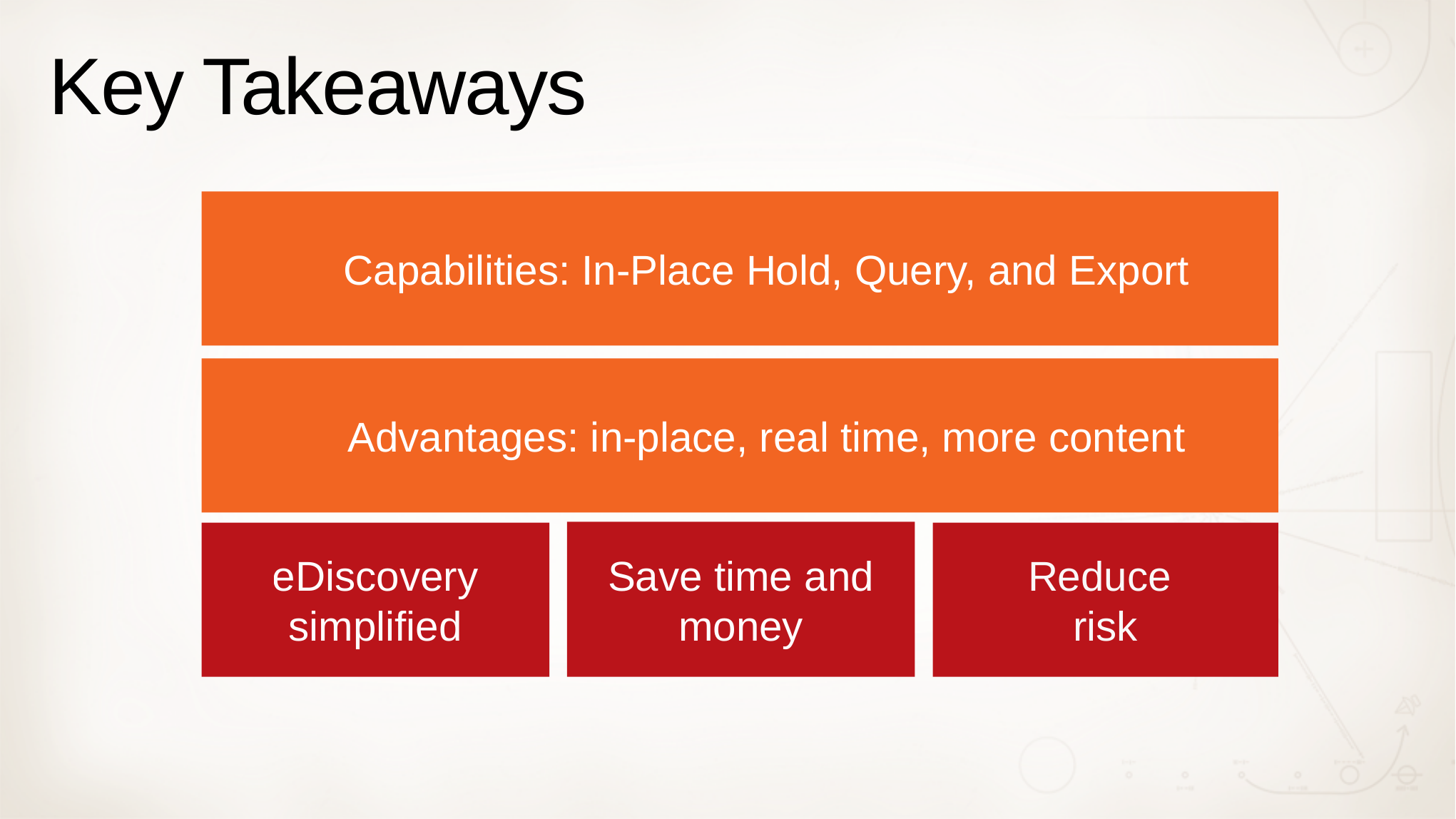

# Key Takeaways
Capabilities: In-Place Hold, Query, and Export
Advantages: in-place, real time, more content
Save time and money
Reduce
risk
eDiscovery simplified